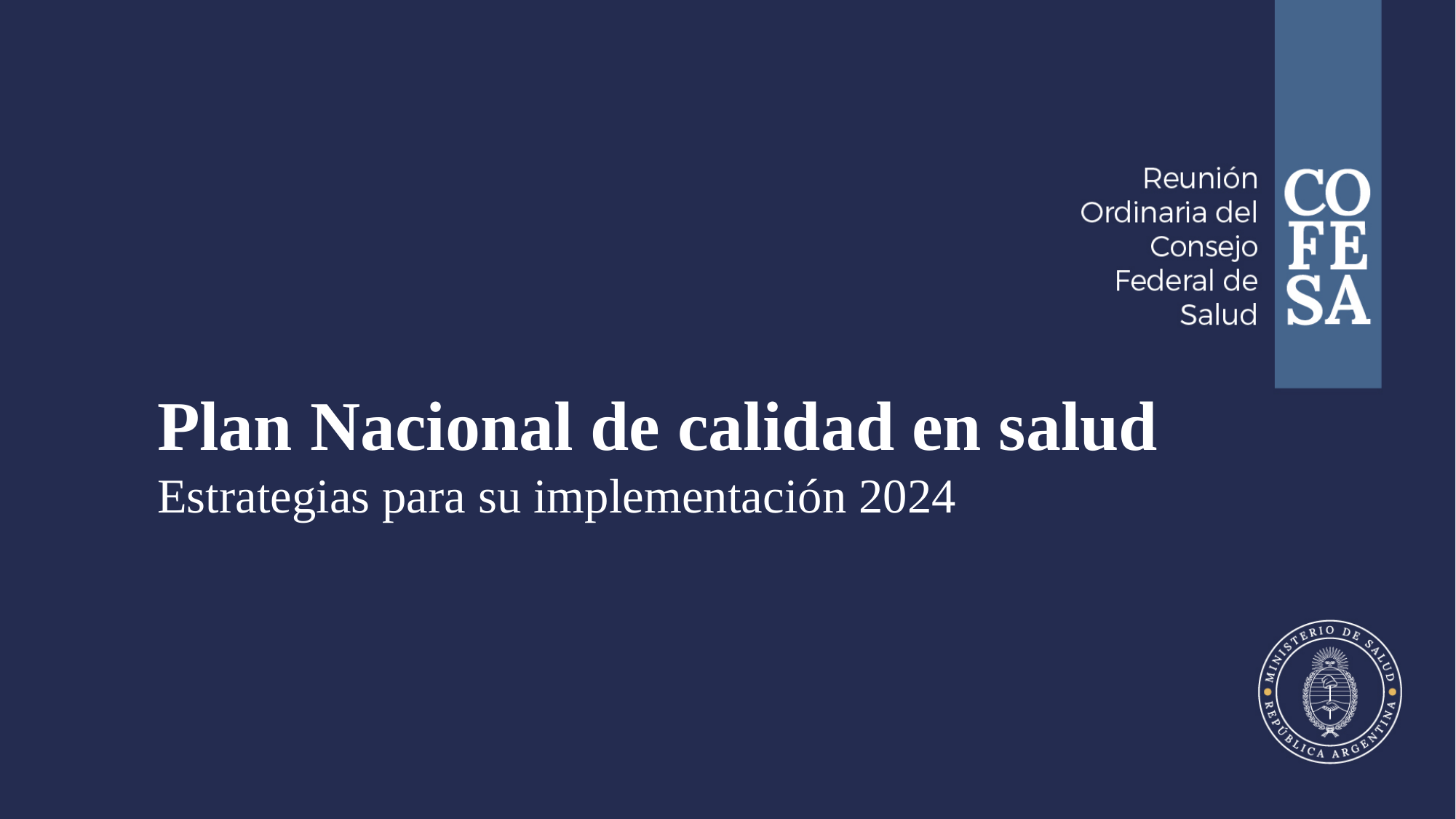

Plan Nacional de calidad en salud
Estrategias para su implementación 2024